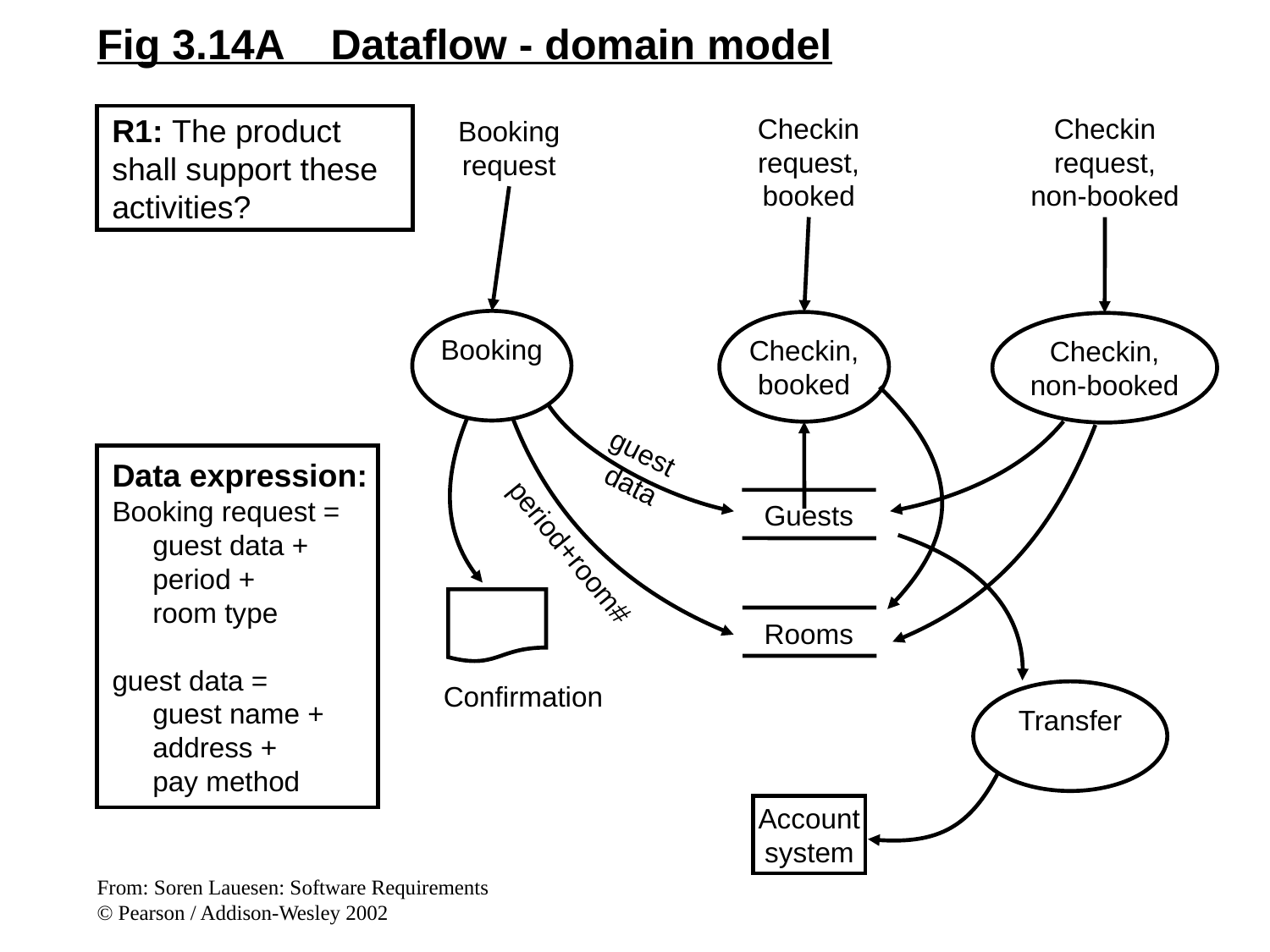

Fig 3.14A    Dataflow - domain model
R1: The product shall support these activities?
Checkin
request,
booked
Checkin,
booked

Checkin
request,
non-booked
Checkin,
non-booked

Booking
request
Booking

guest
 data
Data expression:
Booking request =
	guest data +
	period +
	room type

guest data =
	guest name +
	address +
	pay method

Guests
period+room#

Transfer

Account
system

Rooms

Confirmation
From: Soren Lauesen: Software Requirements
© Pearson / Addison-Wesley 2002